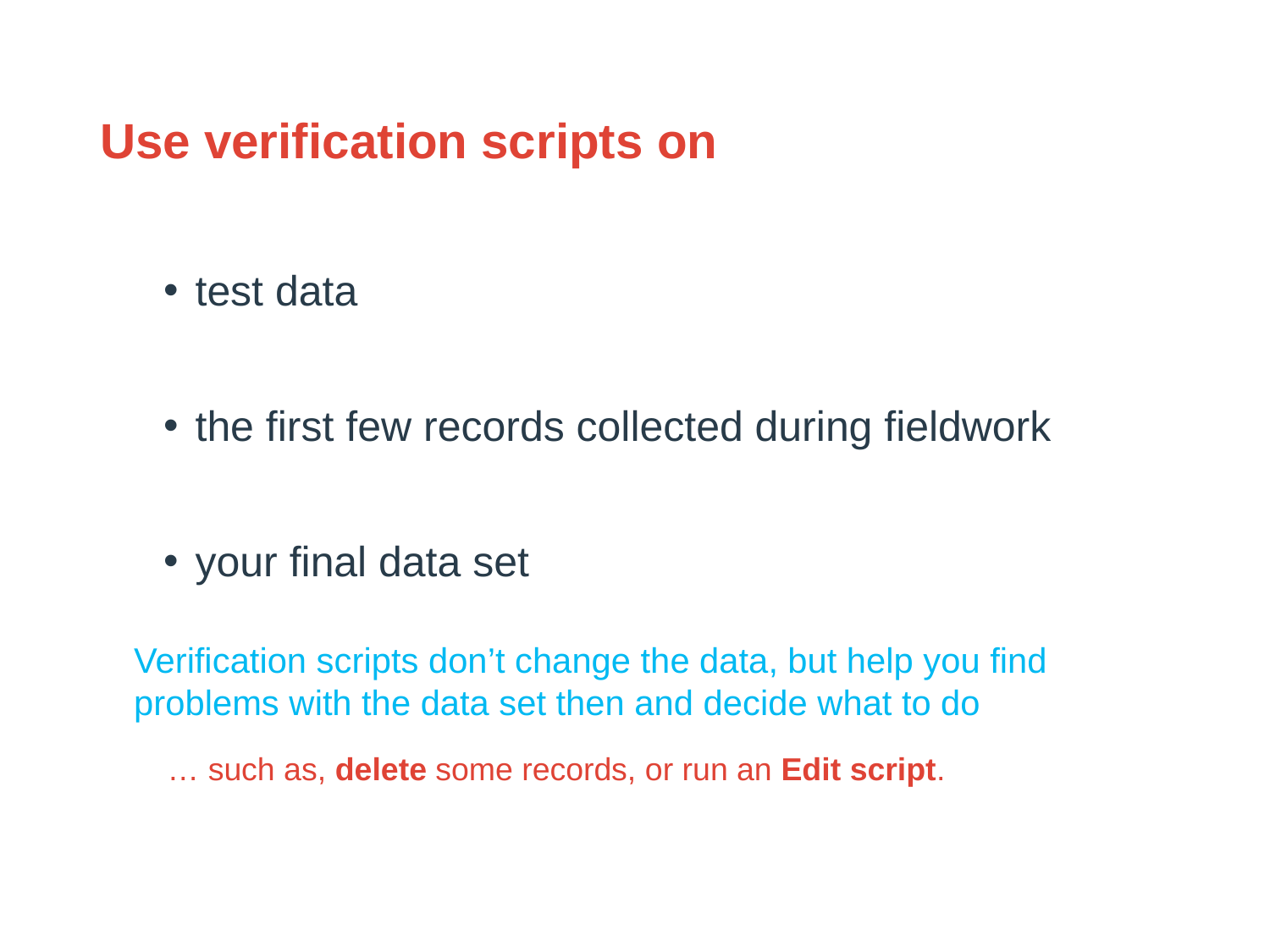

# Use verification scripts on
test data

the first few records collected during fieldwork

your final data set
Verification scripts don’t change the data, but help you find problems with the data set then and decide what to do

… such as, delete some records, or run an Edit script.